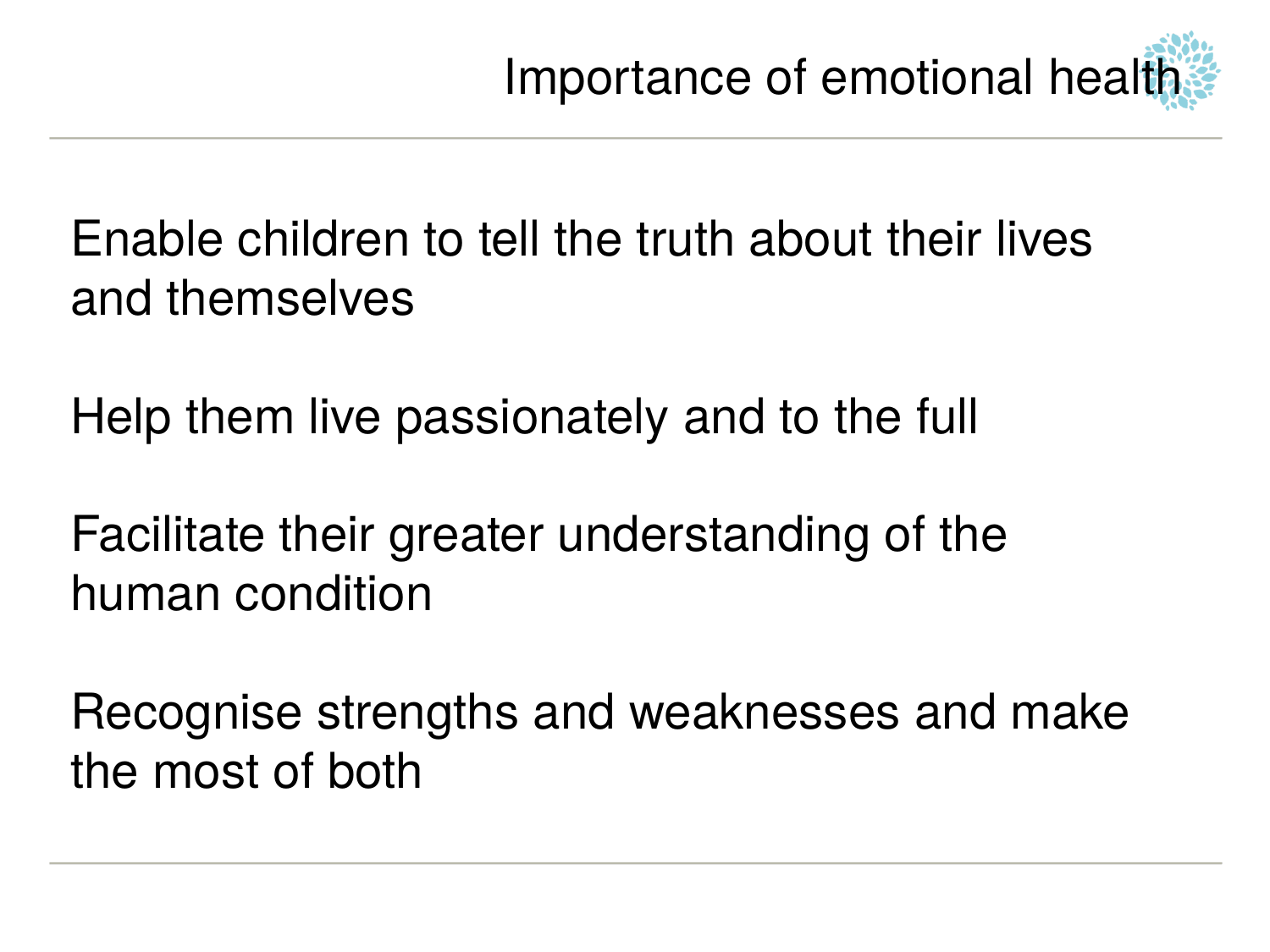

Importance of emotional health
#
Enable children to tell the truth about their lives and themselves

Help them live passionately and to the full

Facilitate their greater understanding of the human condition

Recognise strengths and weaknesses and make the most of both